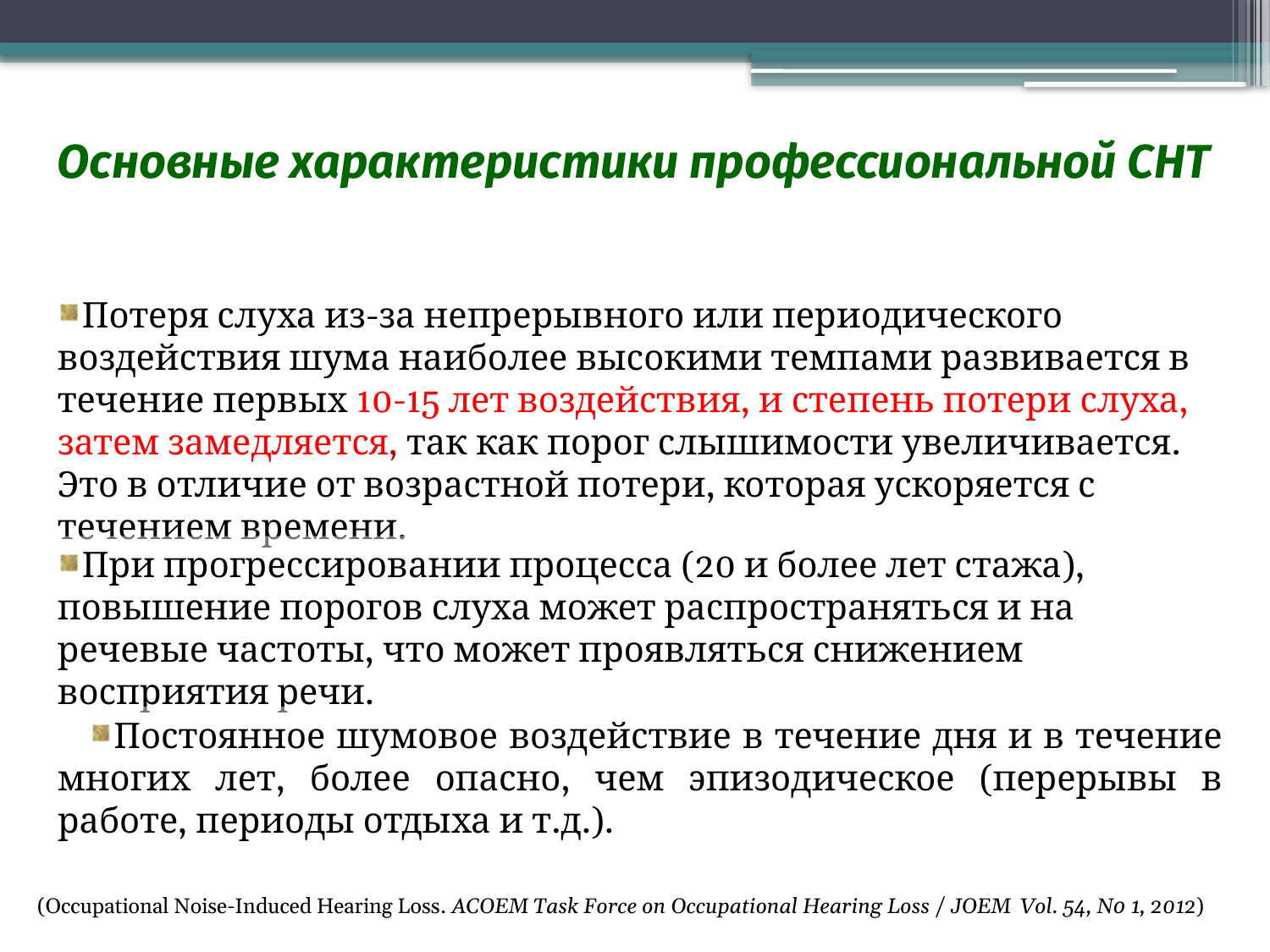

# Основные характеристики профессиональной СНТ
Потеря слуха из-за непрерывного или периодического воздействия шума наиболее высокими темпами развивается в течение первых 10-15 лет воздействия, и степень потери слуха, затем замедляется, так как порог слышимости увеличивается. Это в отличие от возрастной потери, которая ускоряется с течением времени.
При прогрессировании процесса (20 и более лет стажа), повышение порогов слуха может распространяться и на речевые частоты, что может проявляться снижением восприятия речи.
Постоянное шумовое воздействие в течение дня и в течение многих лет, более опасно, чем эпизодическое (перерывы в работе, периоды отдыха и т.д.).
(Occupational Noise-Induced Hearing Loss. ACOEM Task Force on Occupational Hearing Loss / JOEM  Vol. 54, Nо 1, 2012)